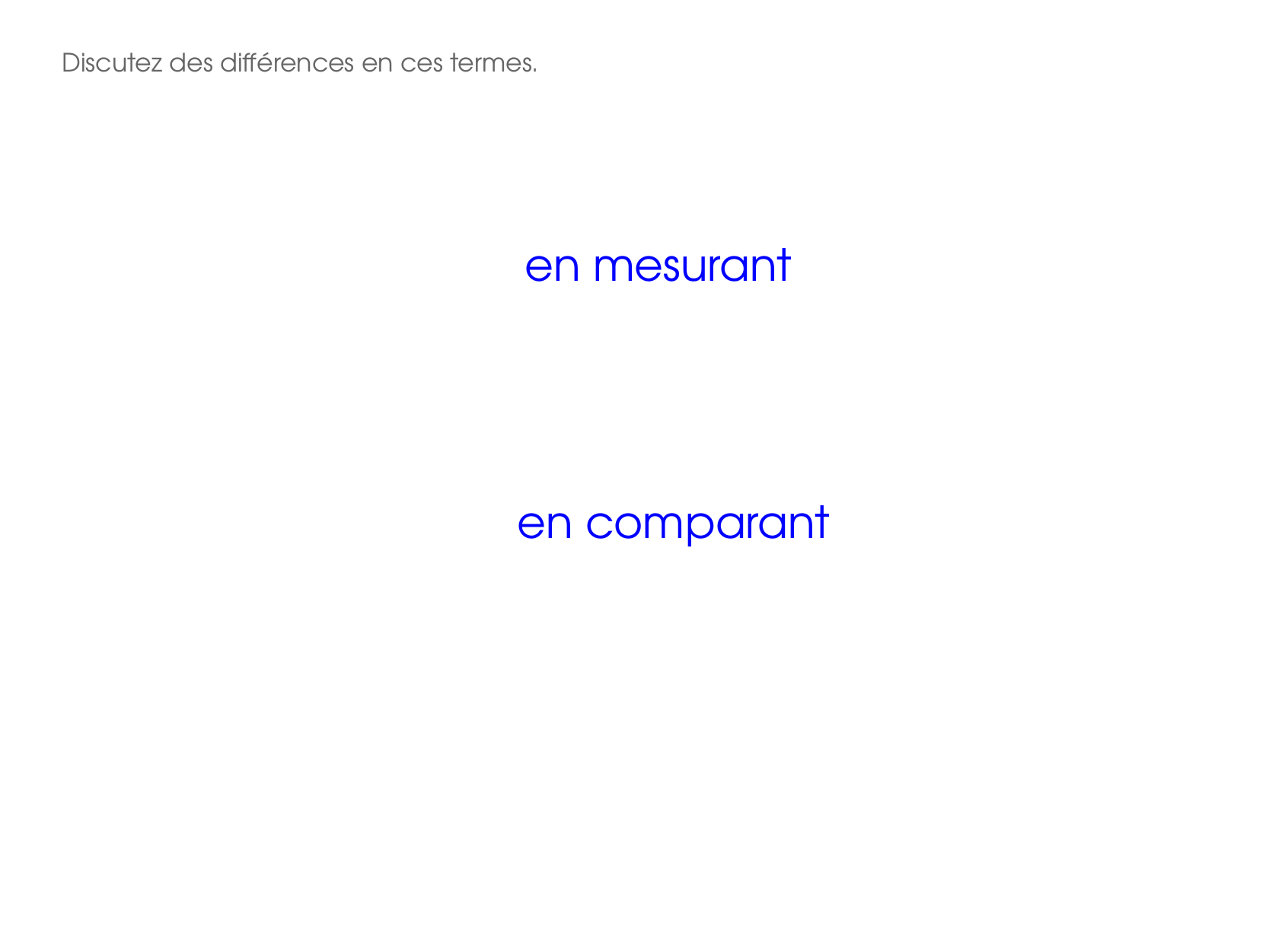

Discutez des différences en ces termes.
en mesurant
en comparant